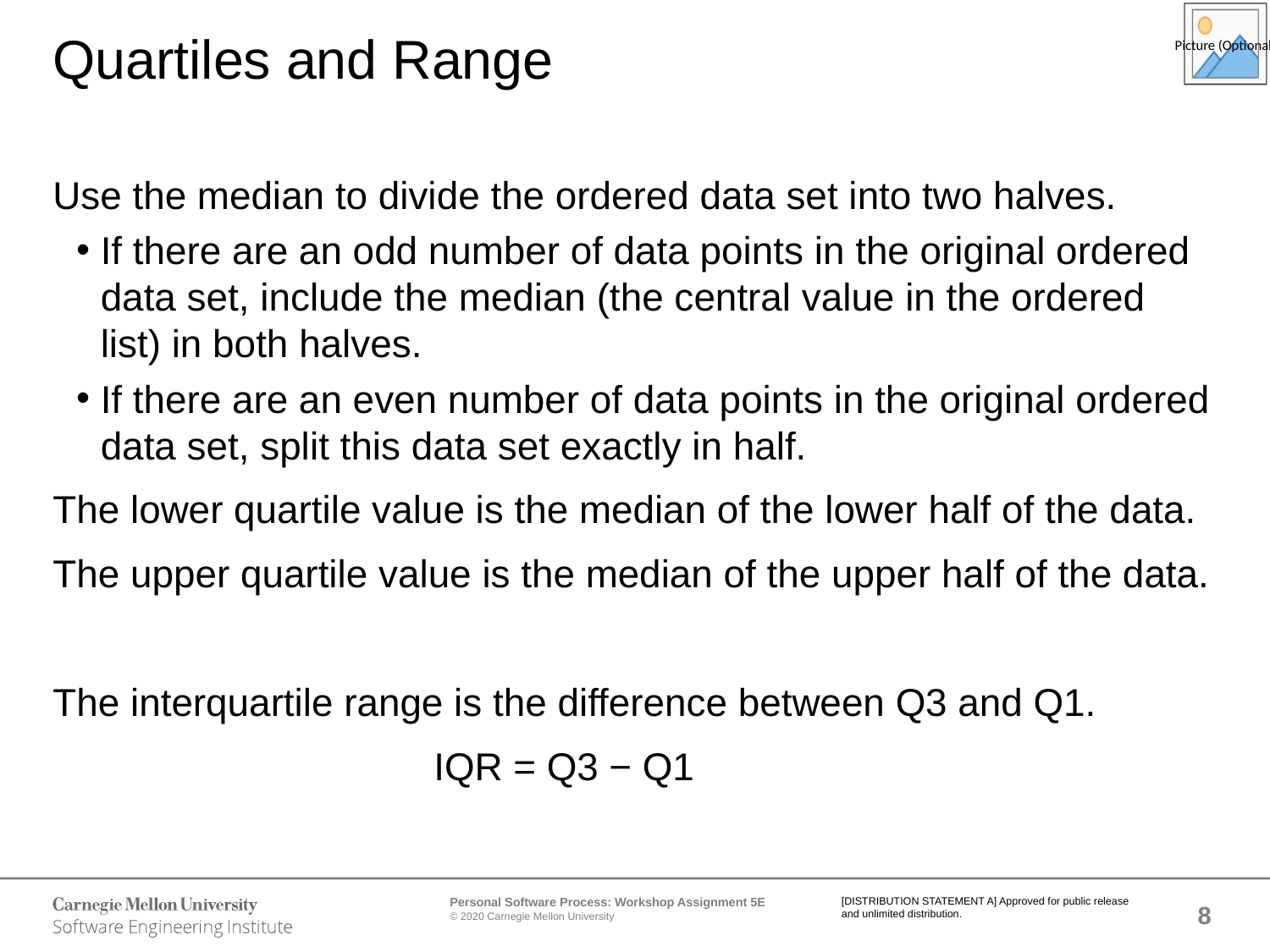

# Quartiles and Range
Use the median to divide the ordered data set into two halves.
If there are an odd number of data points in the original ordered data set, include the median (the central value in the ordered list) in both halves.
If there are an even number of data points in the original ordered data set, split this data set exactly in half.
The lower quartile value is the median of the lower half of the data.
The upper quartile value is the median of the upper half of the data.

The interquartile range is the difference between Q3 and Q1.
			IQR = Q3 − Q1